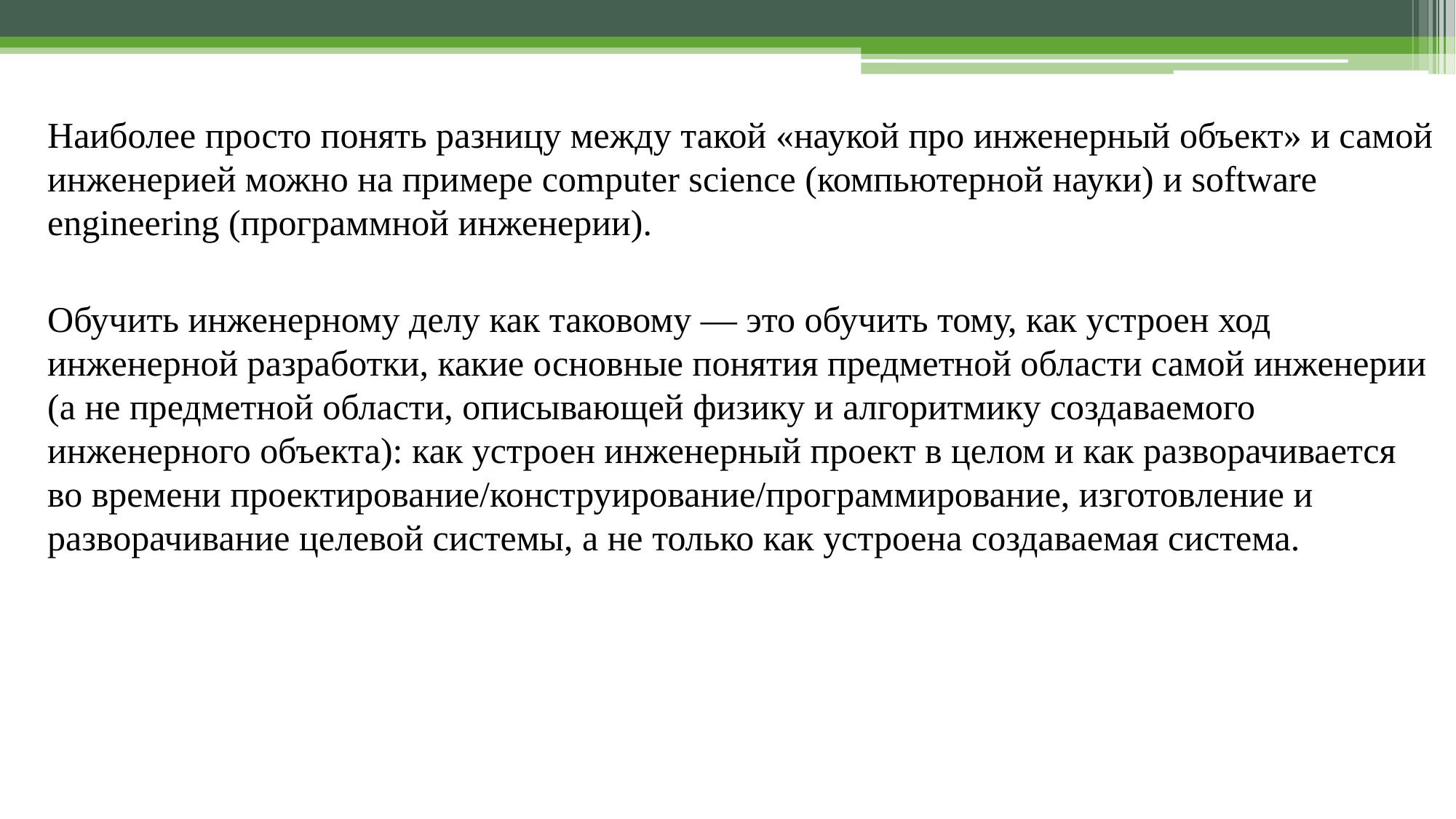

Наиболее просто понять разницу между такой «наукой про инженерный объект» и самой инженерией можно на примере computer science (компьютерной науки) и software engineering (программной инженерии).

Обучить инженерному делу как таковому — это обучить тому, как устроен ход инженерной разработки, какие основные понятия предметной области самой инженерии (а не предметной области, описывающей физику и алгоритмику создаваемого инженерного объекта): как устроен инженерный проект в целом и как разворачивается во времени проектирование/конструирование/программирование, изготовление и разворачивание целевой системы, а не только как устроена создаваемая система.